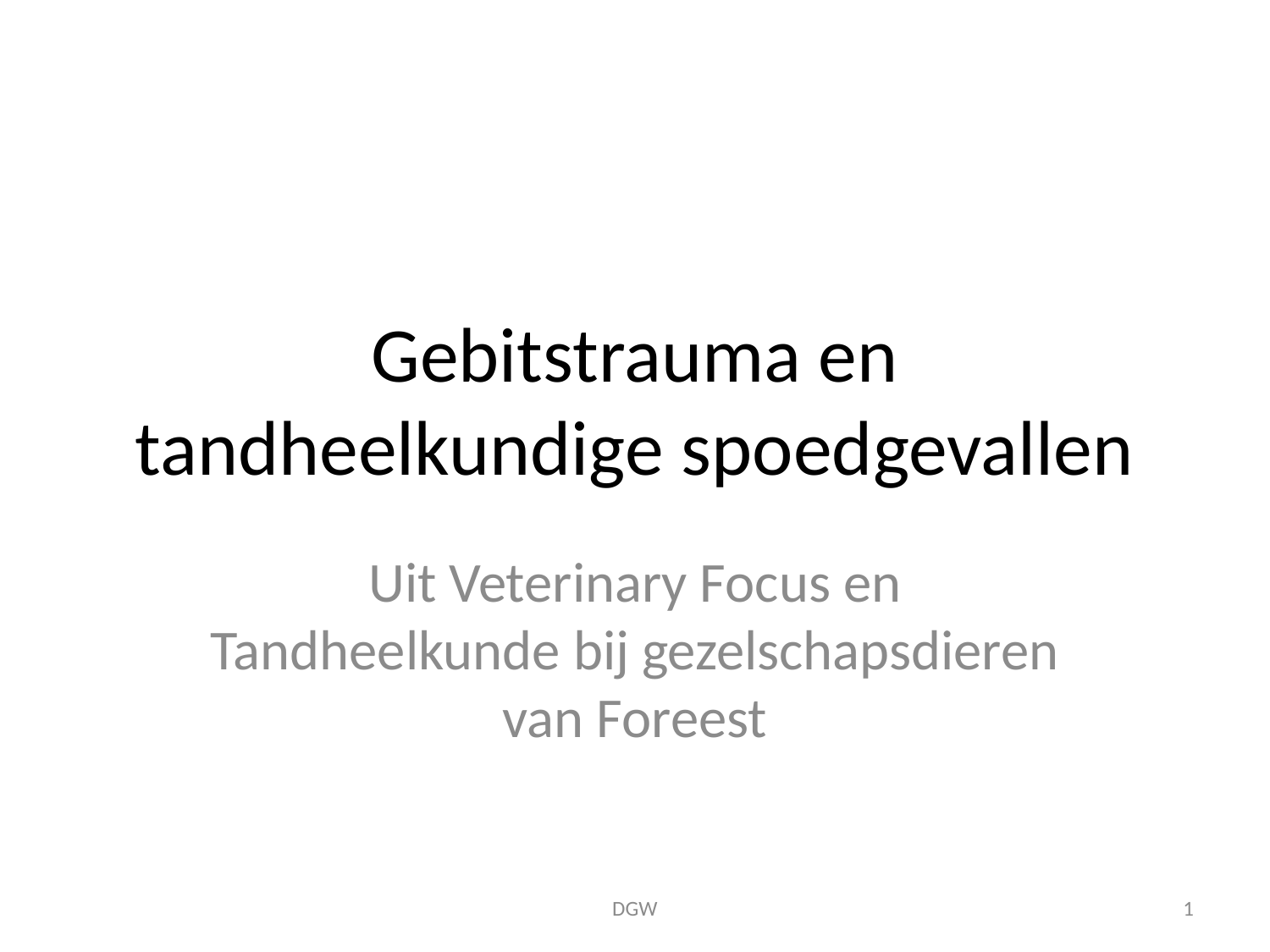

# Gebitstrauma en tandheelkundige spoedgevallen
Uit Veterinary Focus en Tandheelkunde bij gezelschapsdieren van Foreest
DGW
1